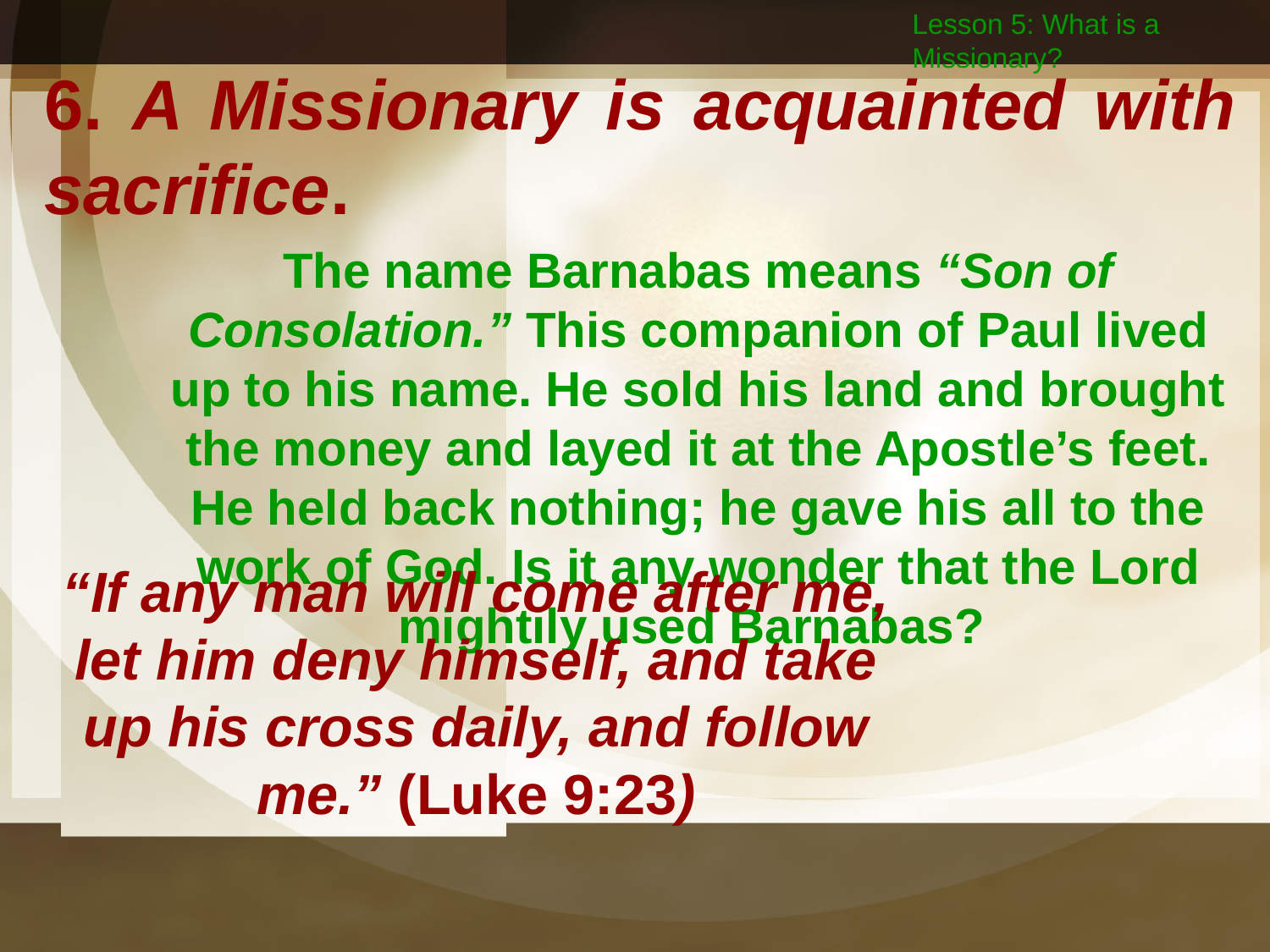

Lesson 5: What is a Missionary?
6. A Missionary is acquainted with sacrifice.
The name Barnabas means “Son of Consolation.” This companion of Paul lived up to his name. He sold his land and brought the money and layed it at the Apostle’s feet. He held back nothing; he gave his all to the work of God. Is it any wonder that the Lord mightily used Barnabas?
“If any man will come after me, let him deny himself, and take up his cross daily, and follow me.” (Luke 9:23)